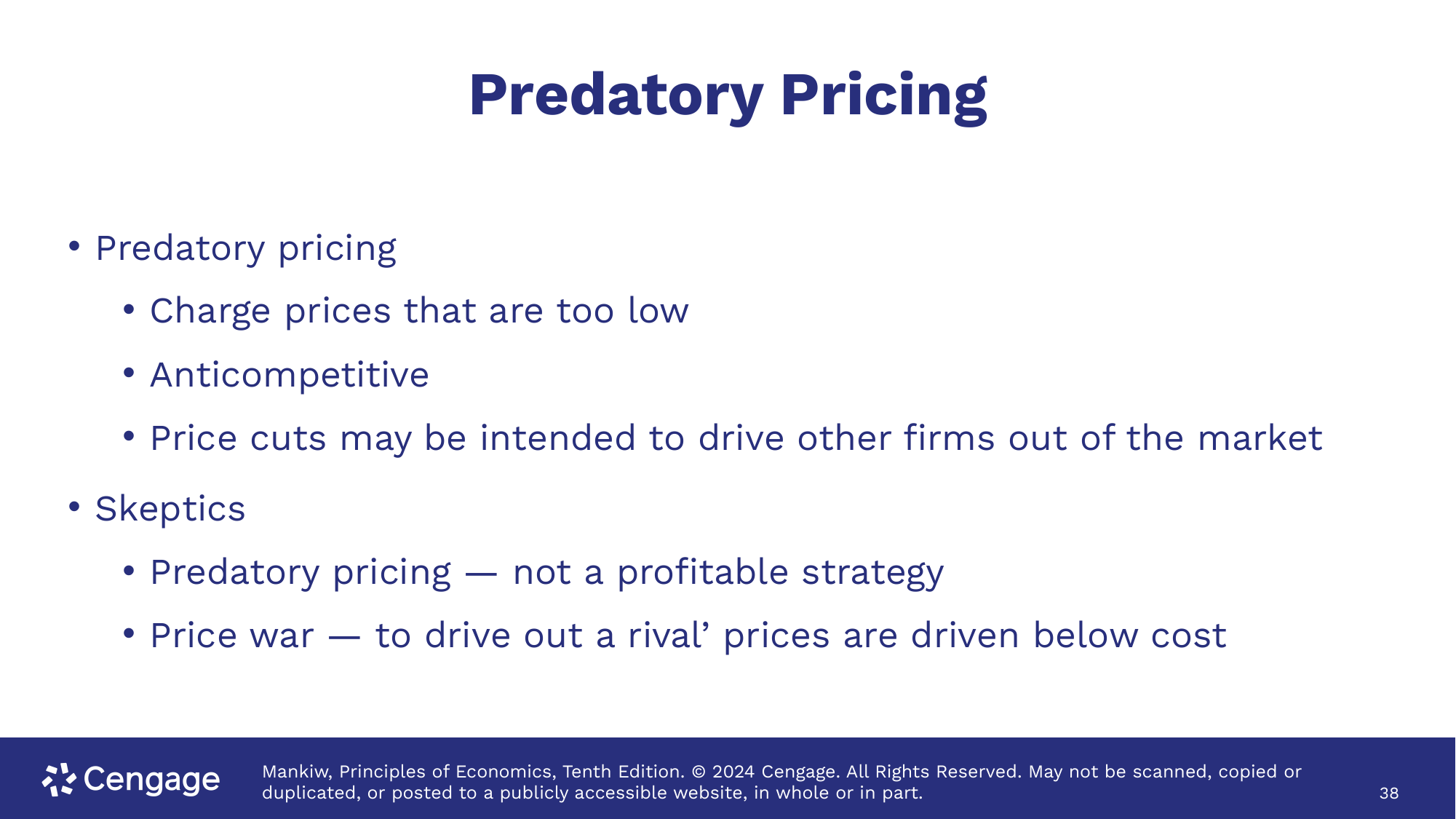

# Predatory Pricing
Predatory pricing
Charge prices that are too low
Anticompetitive
Price cuts may be intended to drive other firms out of the market
Skeptics
Predatory pricing — not a profitable strategy
Price war — to drive out a rival’ prices are driven below cost